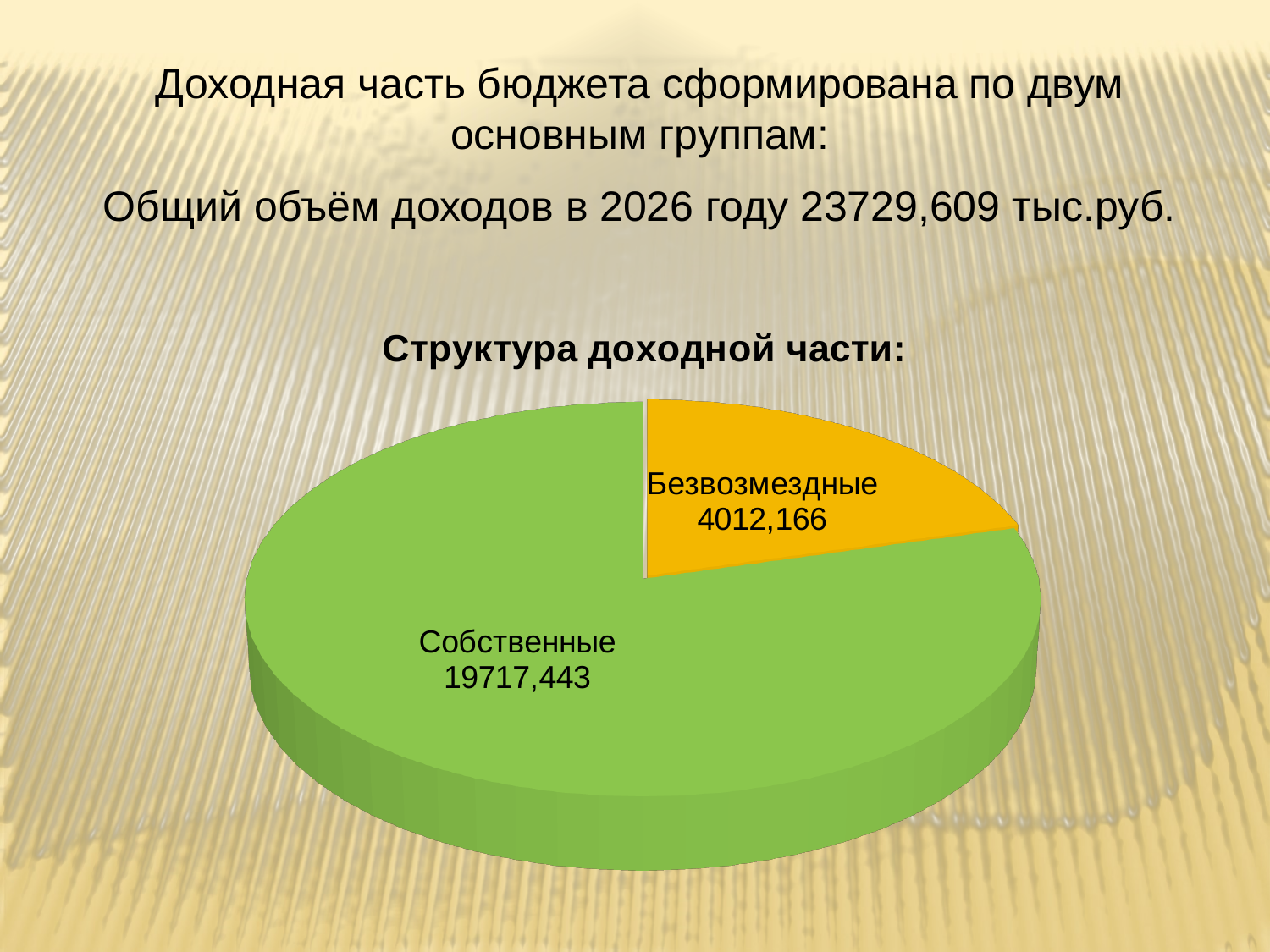

Доходная часть бюджета сформирована по двум основным группам:

Общий объём доходов в 2026 году 23729,609 тыс.руб.

[unsupported chart]